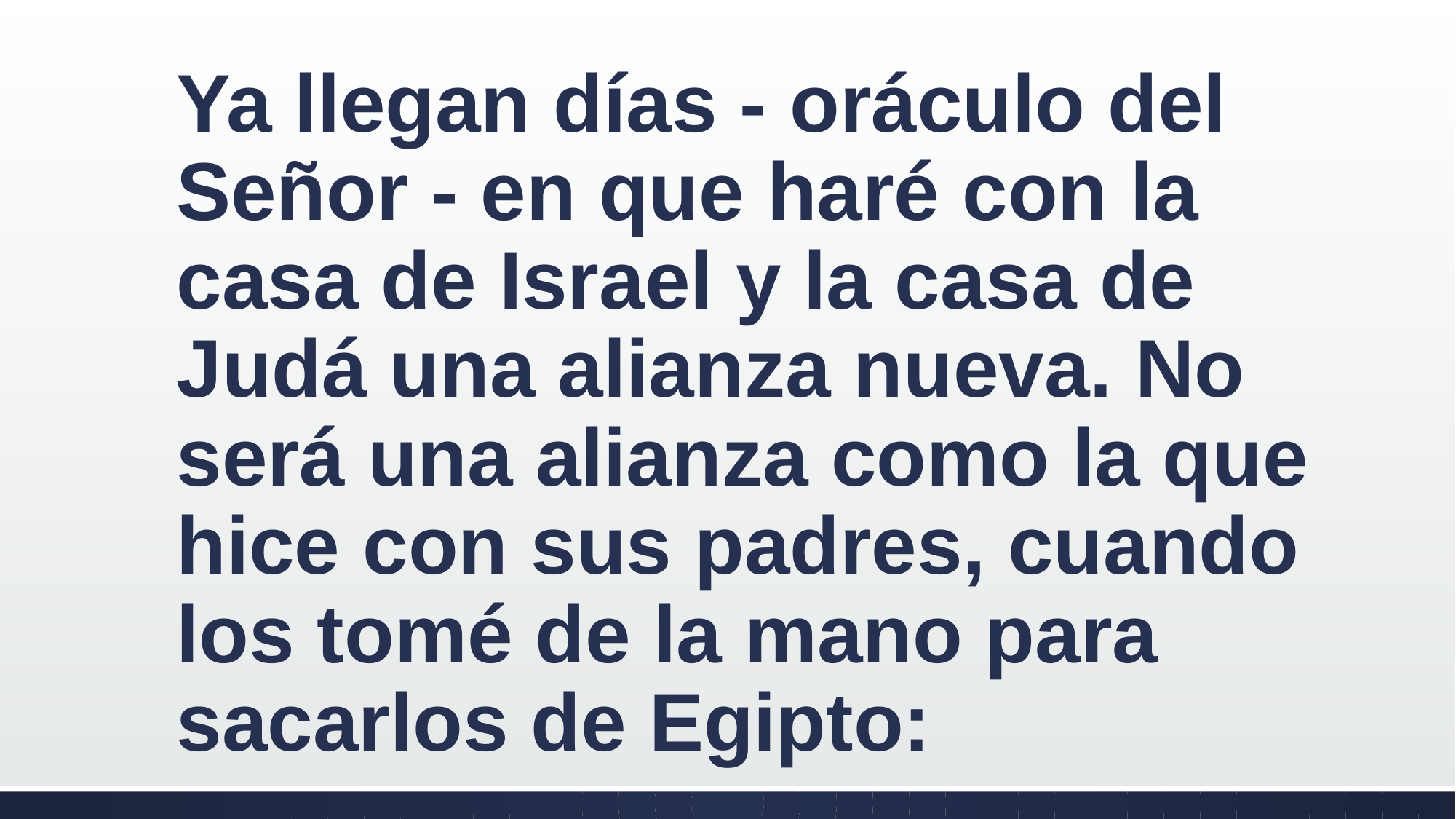

#
Ya llegan días - oráculo del Señor - en que haré con la casa de Israel y la casa de Judá una alianza nueva. No será una alianza como la que hice con sus padres, cuando los tomé de la mano para sacarlos de Egipto: